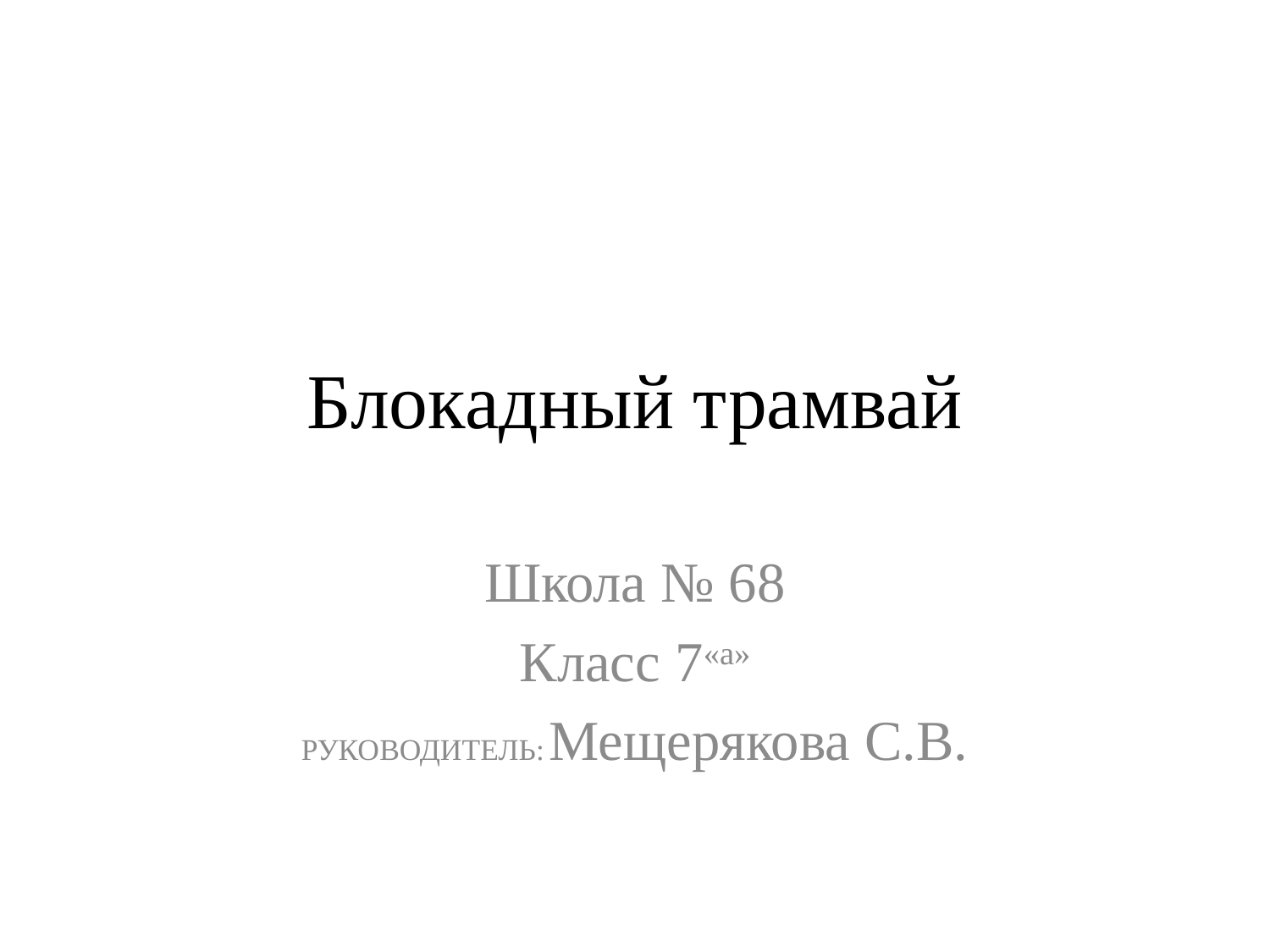

# Блокадный трамвай
Школа № 68
Класс 7«а»
РУКОВОДИТЕЛЬ: Мещерякова С.В.